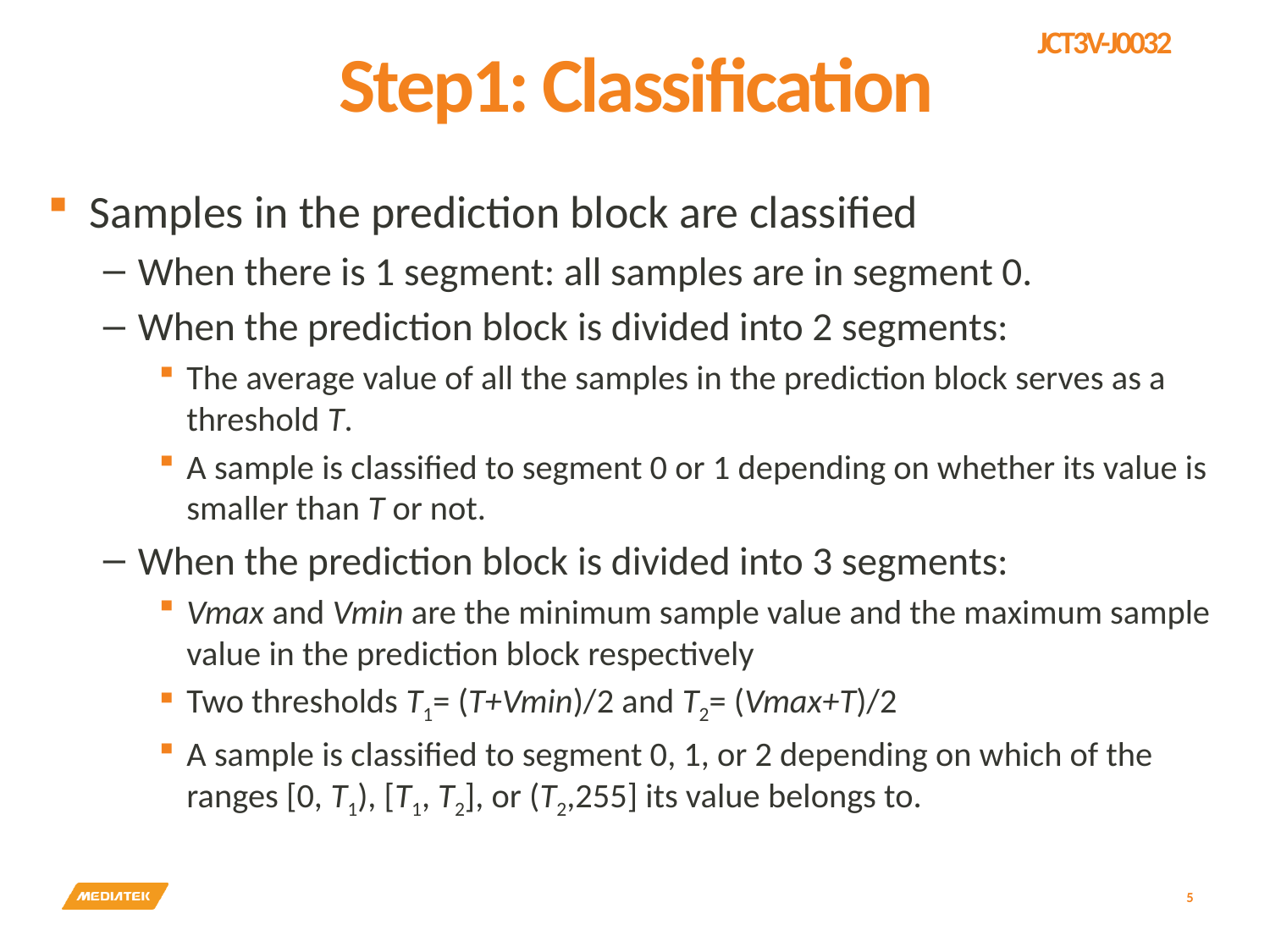

# Step1: Classification
Samples in the prediction block are classified
When there is 1 segment: all samples are in segment 0.
When the prediction block is divided into 2 segments:
The average value of all the samples in the prediction block serves as a threshold T.
A sample is classified to segment 0 or 1 depending on whether its value is smaller than T or not.
When the prediction block is divided into 3 segments:
Vmax and Vmin are the minimum sample value and the maximum sample value in the prediction block respectively
Two thresholds T1= (T+Vmin)/2 and T2= (Vmax+T)/2
A sample is classified to segment 0, 1, or 2 depending on which of the ranges [0, T1), [T1, T2], or (T2,255] its value belongs to.

5